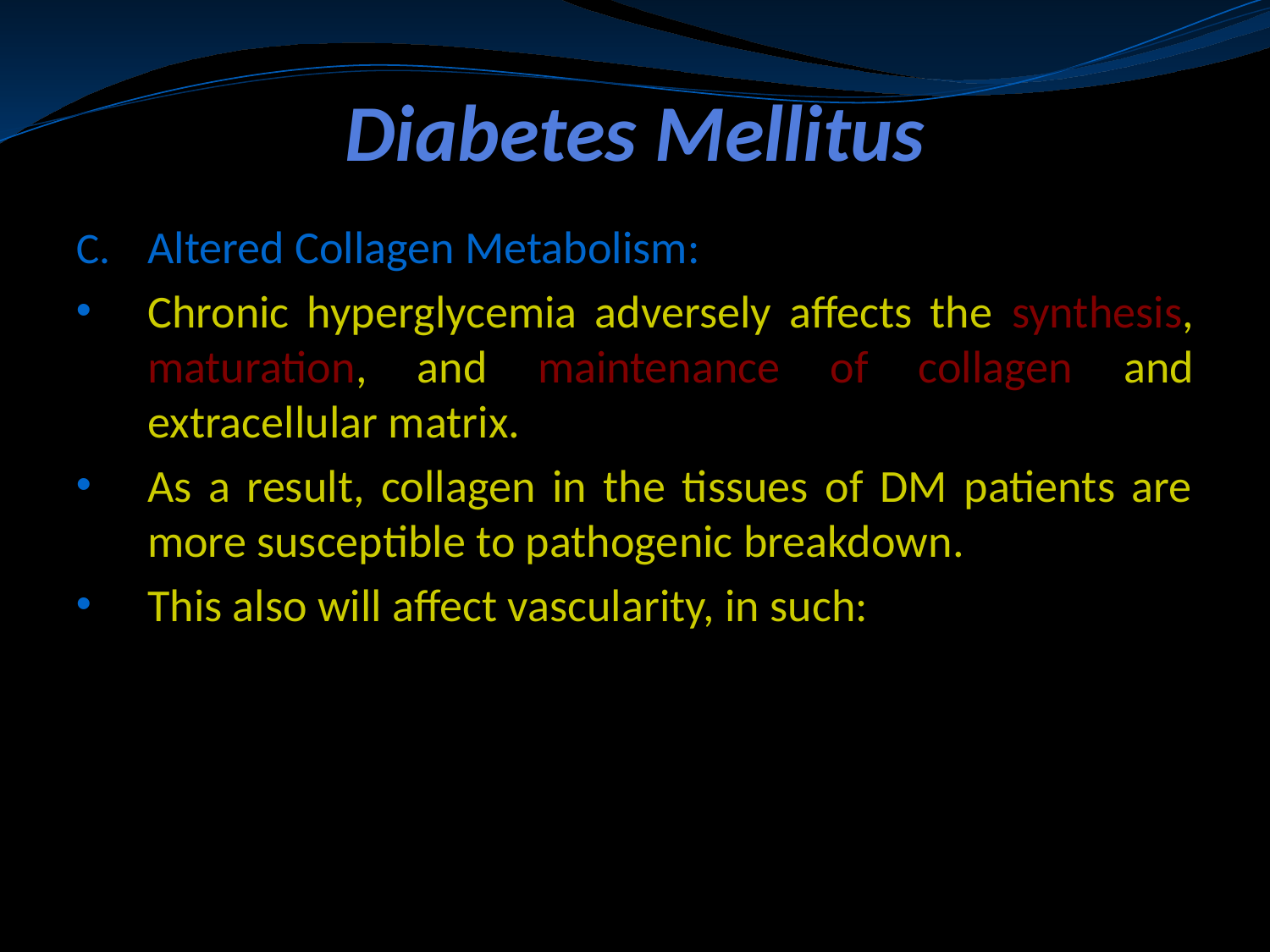

# Diabetes Mellitus
Altered Collagen Metabolism:
Chronic hyperglycemia adversely affects the synthesis, maturation, and maintenance of collagen and extracellular matrix.
As a result, collagen in the tissues of DM patients are more susceptible to pathogenic breakdown.
This also will affect vascularity, in such: